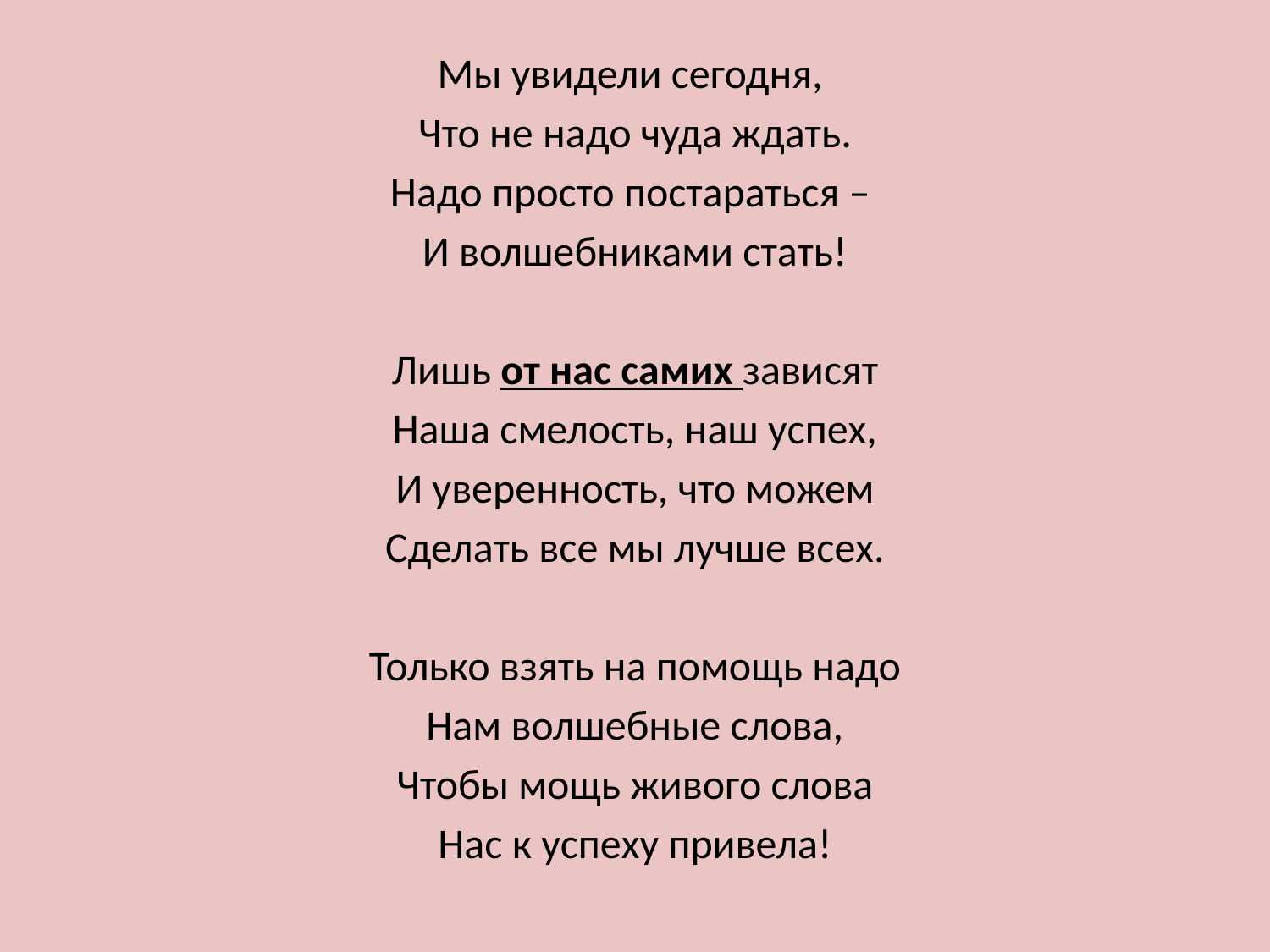

Мы увидели сегодня,
Что не надо чуда ждать.
Надо просто постараться –
И волшебниками стать!

Лишь от нас самих зависят
Наша смелость, наш успех,
И уверенность, что можем
Сделать все мы лучше всех.

Только взять на помощь надо
Нам волшебные слова,
Чтобы мощь живого слова
Нас к успеху привела!